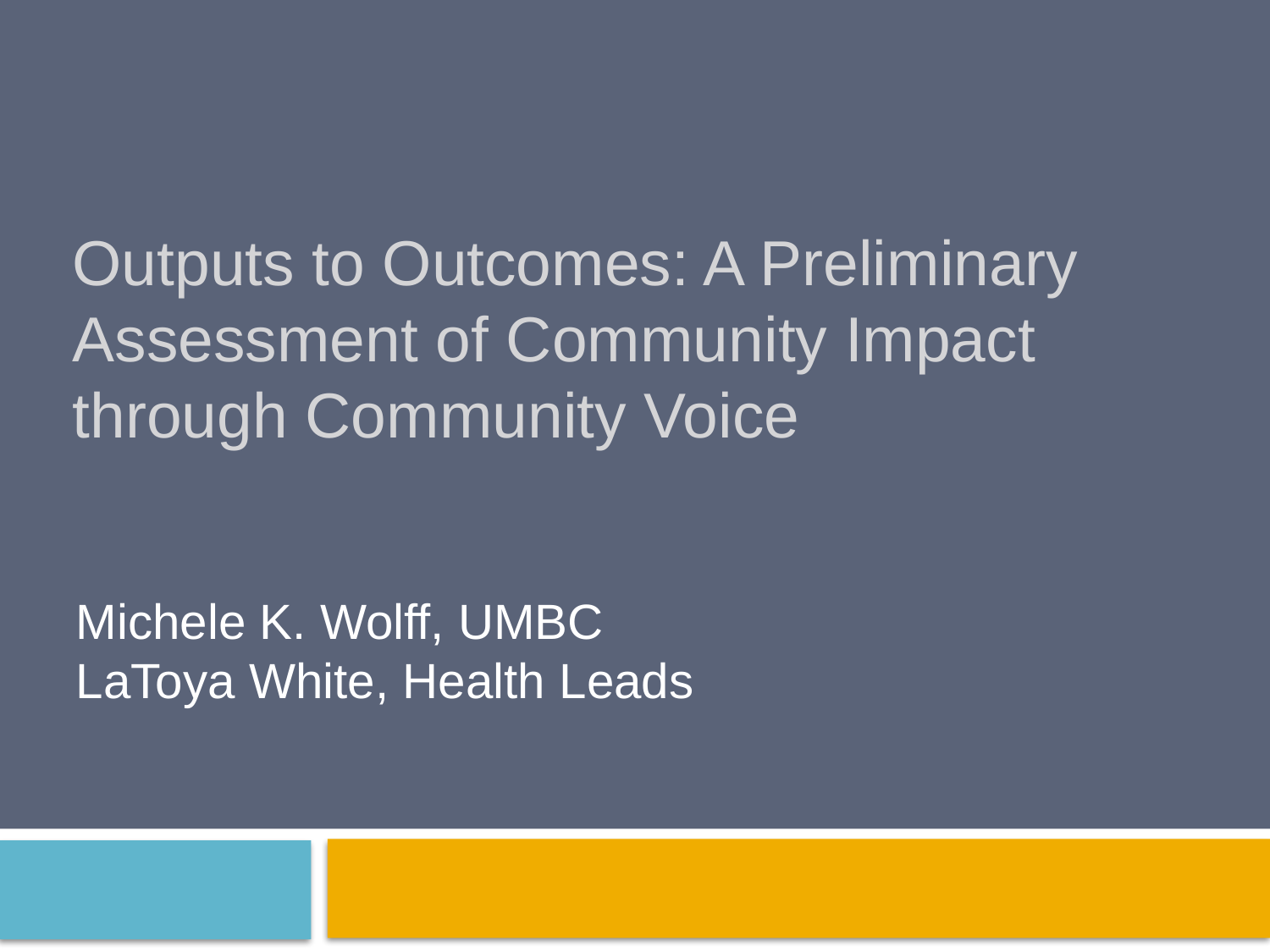

Outputs to Outcomes: A Preliminary Assessment of Community Impact through Community Voice
Michele K. Wolff, UMBC
LaToya White, Health Leads